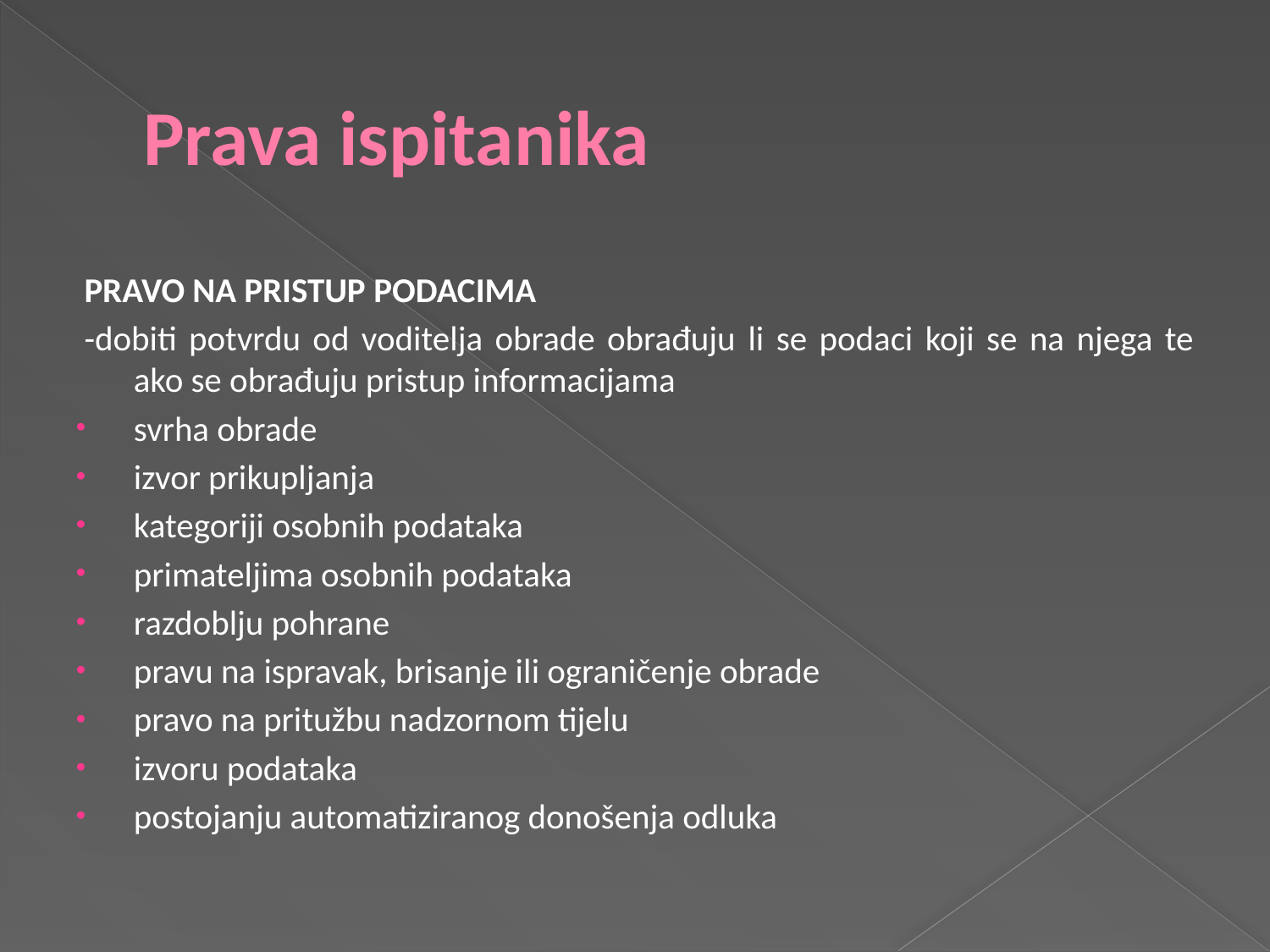

# Prava ispitanika
PRAVO NA PRISTUP PODACIMA
-dobiti potvrdu od voditelja obrade obrađuju li se podaci koji se na njega te ako se obrađuju pristup informacijama
svrha obrade
izvor prikupljanja
kategoriji osobnih podataka
primateljima osobnih podataka
razdoblju pohrane
pravu na ispravak, brisanje ili ograničenje obrade
pravo na pritužbu nadzornom tijelu
izvoru podataka
postojanju automatiziranog donošenja odluka